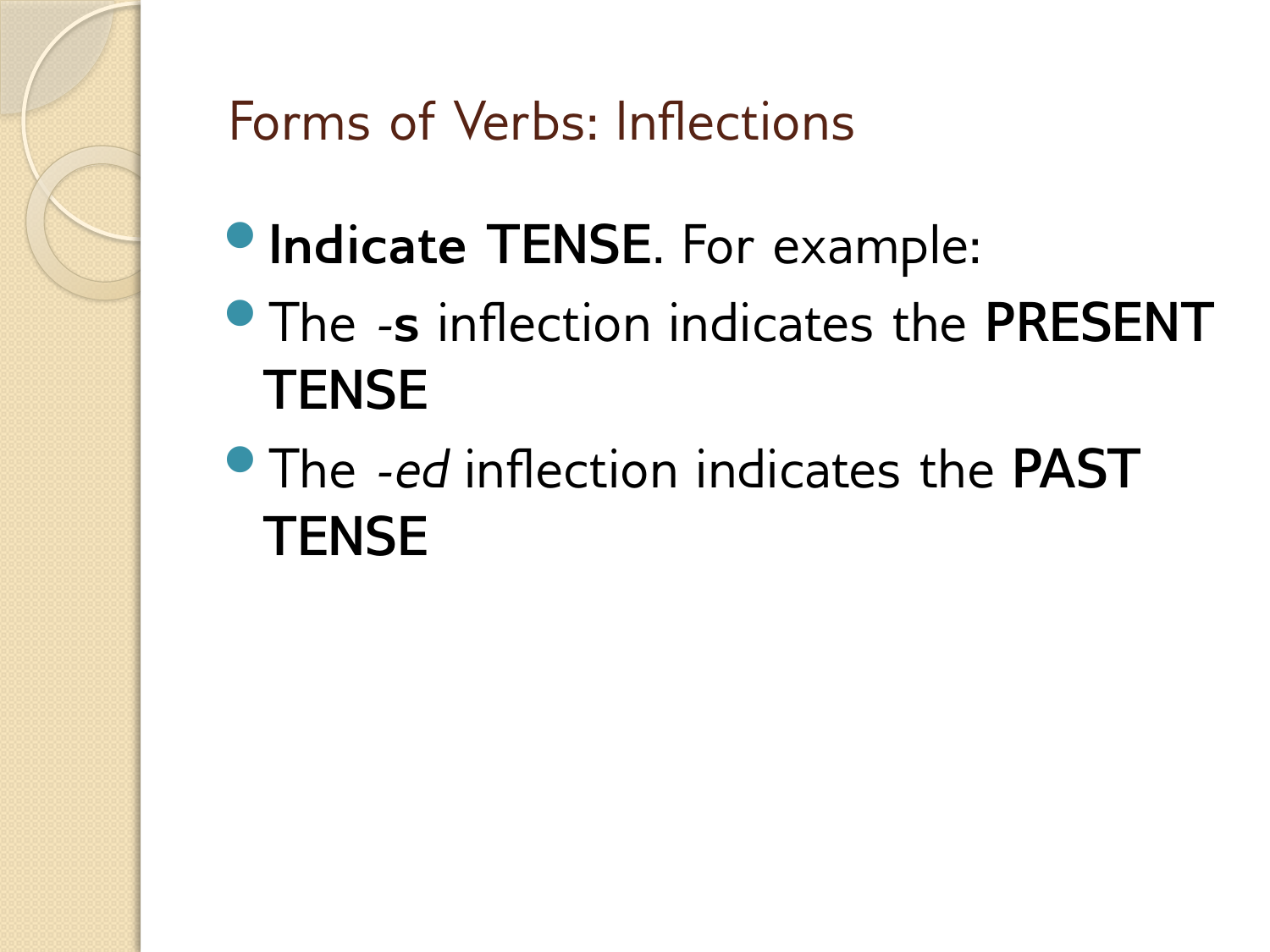

# Forms of Verbs: Inflections
Indicate TENSE. For example:
The -s inflection indicates the PRESENT TENSE
The -ed inflection indicates the PAST TENSE